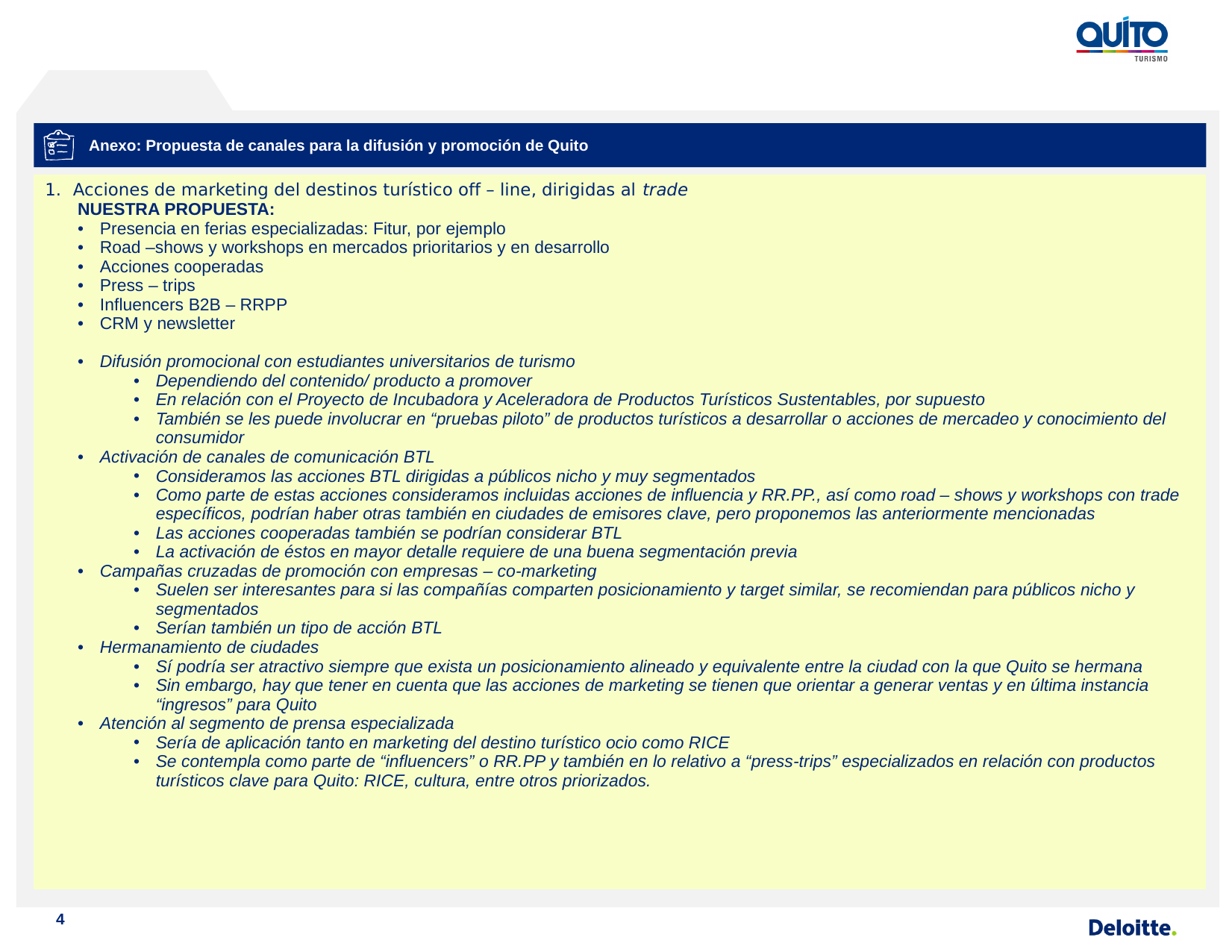

Anexo: Propuesta de canales para la difusión y promoción de Quito
| Acciones de marketing del destinos turístico off – line, dirigidas al trade NUESTRA PROPUESTA: Presencia en ferias especializadas: Fitur, por ejemplo Road –shows y workshops en mercados prioritarios y en desarrollo Acciones cooperadas Press – trips Influencers B2B – RRPP CRM y newsletter Difusión promocional con estudiantes universitarios de turismo Dependiendo del contenido/ producto a promover En relación con el Proyecto de Incubadora y Aceleradora de Productos Turísticos Sustentables, por supuesto También se les puede involucrar en “pruebas piloto” de productos turísticos a desarrollar o acciones de mercadeo y conocimiento del consumidor Activación de canales de comunicación BTL Consideramos las acciones BTL dirigidas a públicos nicho y muy segmentados Como parte de estas acciones consideramos incluidas acciones de influencia y RR.PP., así como road – shows y workshops con trade específicos, podrían haber otras también en ciudades de emisores clave, pero proponemos las anteriormente mencionadas Las acciones cooperadas también se podrían considerar BTL La activación de éstos en mayor detalle requiere de una buena segmentación previa Campañas cruzadas de promoción con empresas – co-marketing Suelen ser interesantes para si las compañías comparten posicionamiento y target similar, se recomiendan para públicos nicho y segmentados Serían también un tipo de acción BTL Hermanamiento de ciudades Sí podría ser atractivo siempre que exista un posicionamiento alineado y equivalente entre la ciudad con la que Quito se hermana Sin embargo, hay que tener en cuenta que las acciones de marketing se tienen que orientar a generar ventas y en última instancia “ingresos” para Quito Atención al segmento de prensa especializada Sería de aplicación tanto en marketing del destino turístico ocio como RICE Se contempla como parte de “influencers” o RR.PP y también en lo relativo a “press-trips” especializados en relación con productos turísticos clave para Quito: RICE, cultura, entre otros priorizados. |
| --- |
4